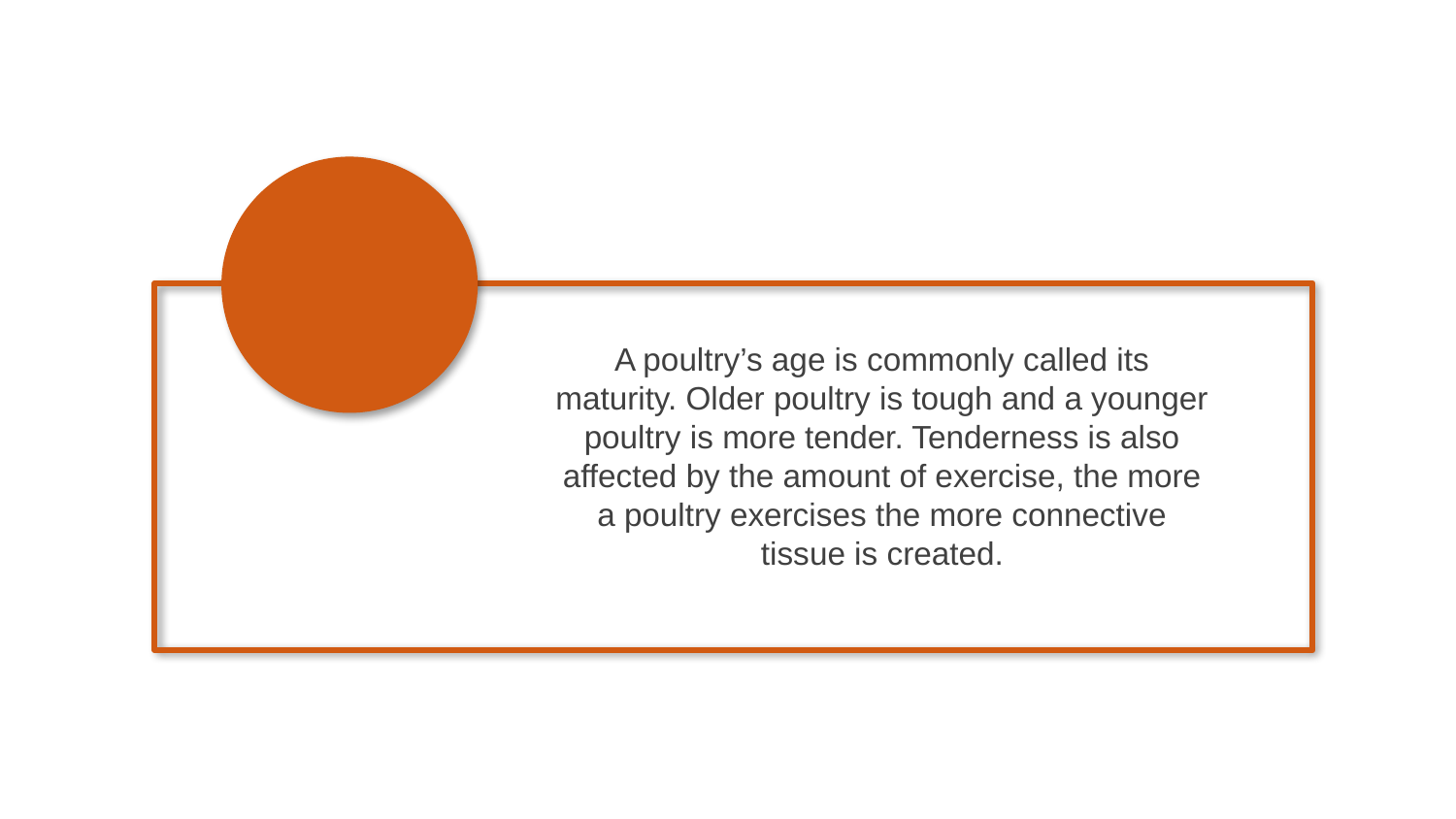

A poultry’s age is commonly called its maturity. Older poultry is tough and a younger poultry is more tender. Tenderness is also affected by the amount of exercise, the more a poultry exercises the more connective tissue is created.